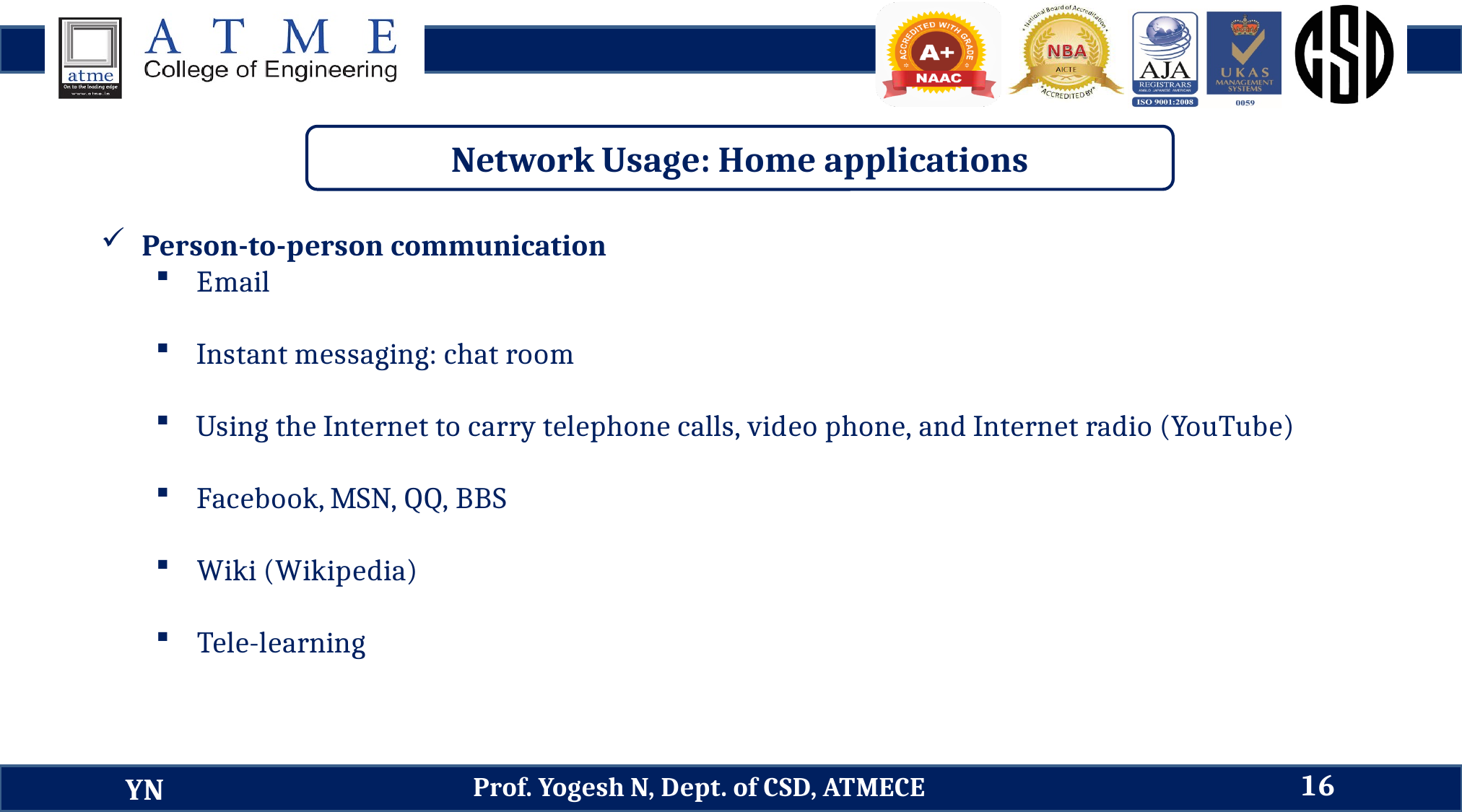

Network Usage: Home applications
Person-to-person communication
Email

Instant messaging: chat room

Using the Internet to carry telephone calls, video phone, and Internet radio (YouTube)

Facebook, MSN, QQ, BBS

Wiki (Wikipedia)

Tele-learning
16
Prof. Yogesh N, Dept. of CSD, ATMECE
YN